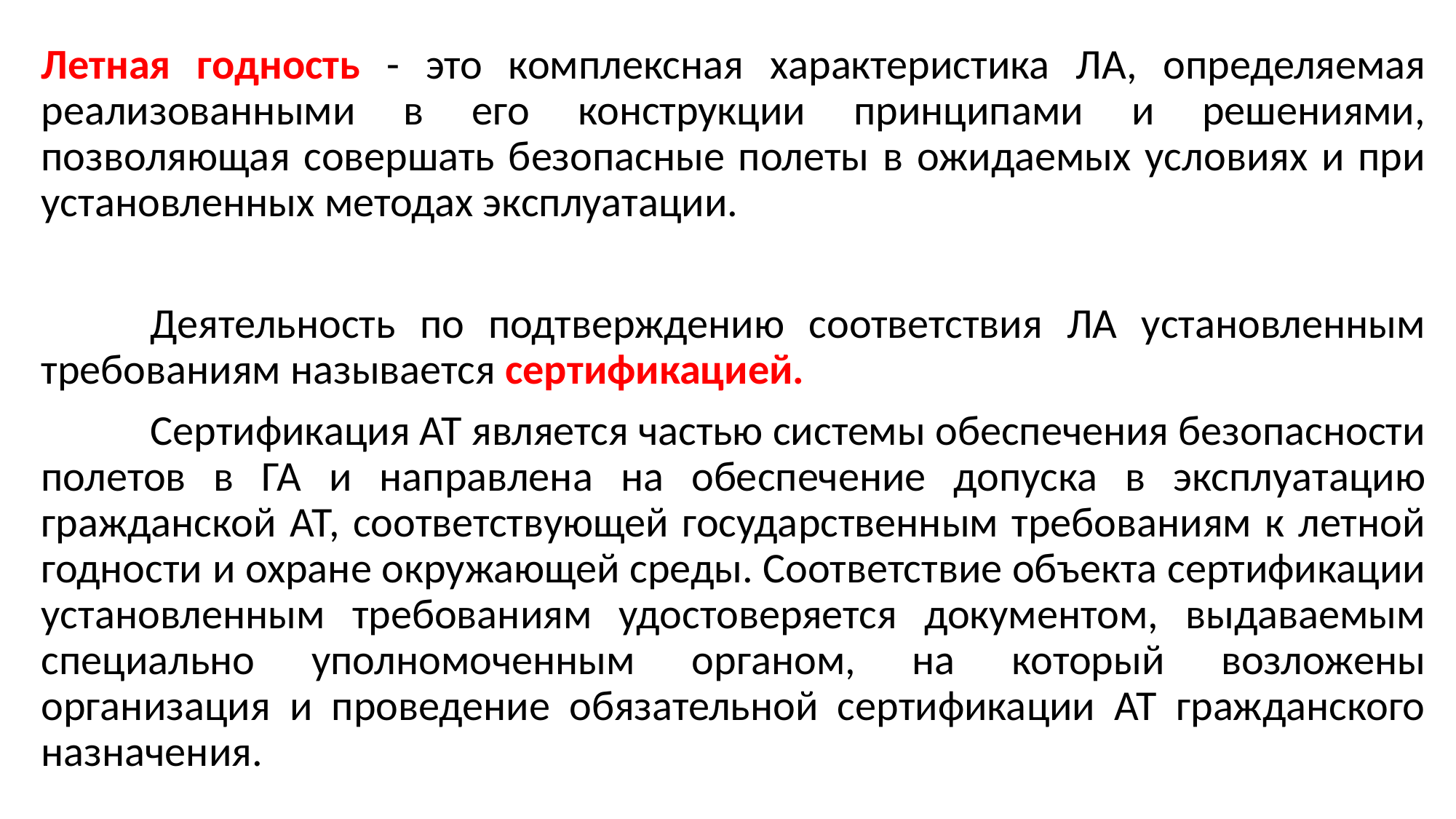

Летная годность - это комплексная характеристика ЛА, определяемая реализованными в его конструкции принципами и решениями, позволяющая совершать безопасные полеты в ожидаемых условиях и при установленных методах эксплуатации.

	Деятельность по подтверждению соответствия ЛА установленным требованиям называется сертификацией.
	Сертификация АТ является частью системы обеспечения безопасности полетов в ГА и направлена на обеспечение допуска в эксплуатацию гражданской АТ, соответствующей государственным требованиям к летной годности и охране окружающей среды. Соответствие объекта сертификации установленным требованиям удостоверяется документом, выдаваемым специально уполномоченным органом, на который возложены организация и проведение обязательной сертификации АТ гражданского назначения.